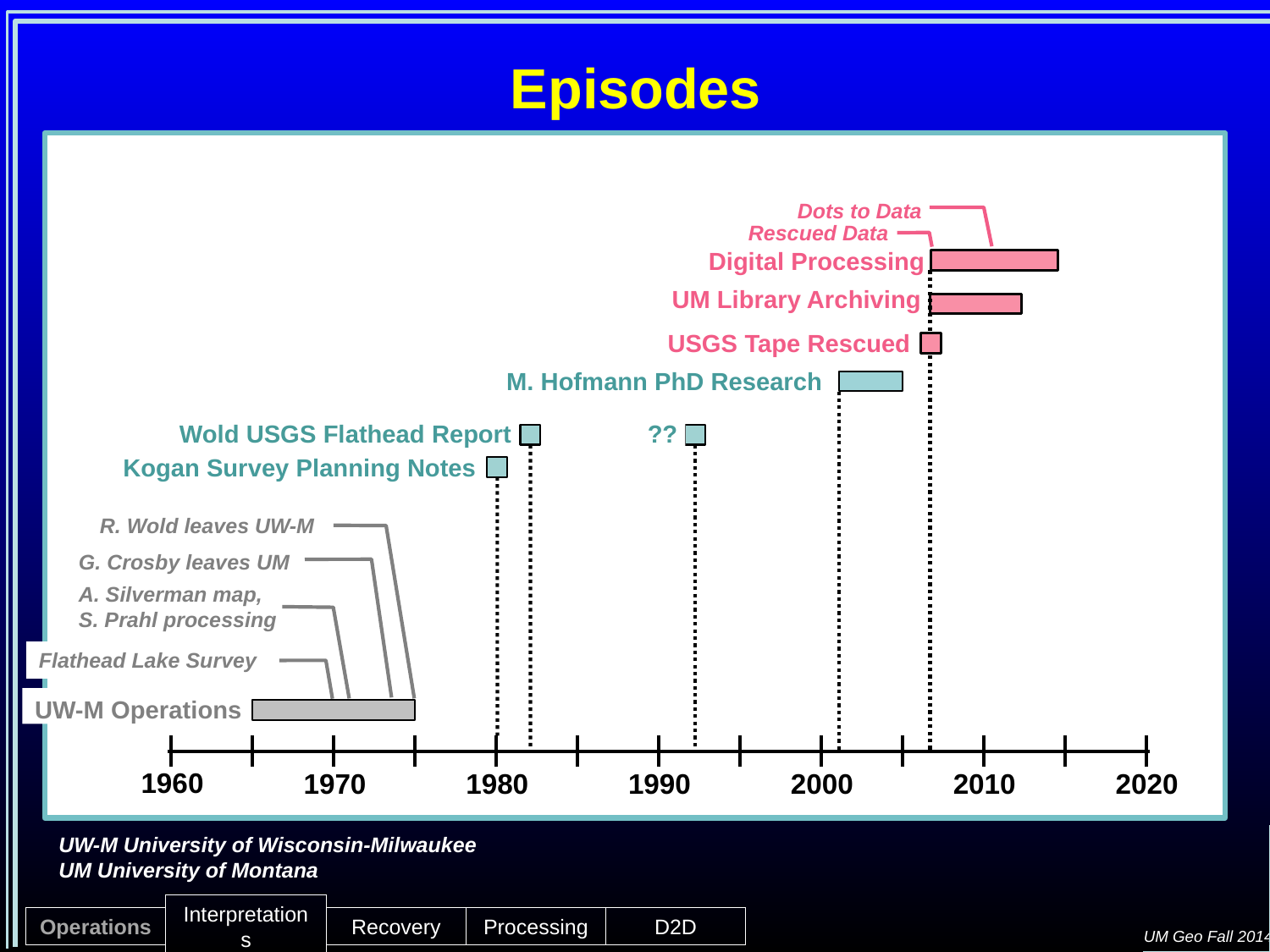

UM Geo Fall 2014
Episodes

Dots to Data
Rescued Data
Digital Processing

UM Library Archiving

USGS Tape Rescued

M. Hofmann PhD Research

Wold USGS Flathead Report
??

Kogan Survey Planning Notes

R. Wold leaves UW-M
G. Crosby leaves UM
A. Silverman map, S. Prahl processing
Flathead Lake Survey
UW-M Operations

Recovery
1960
1970
1980
1990
2000
2010
2020
UW-M University of Wisconsin-Milwaukee
UM University of Montana
Operations
Interpretations
Recovery
Processing
D2D